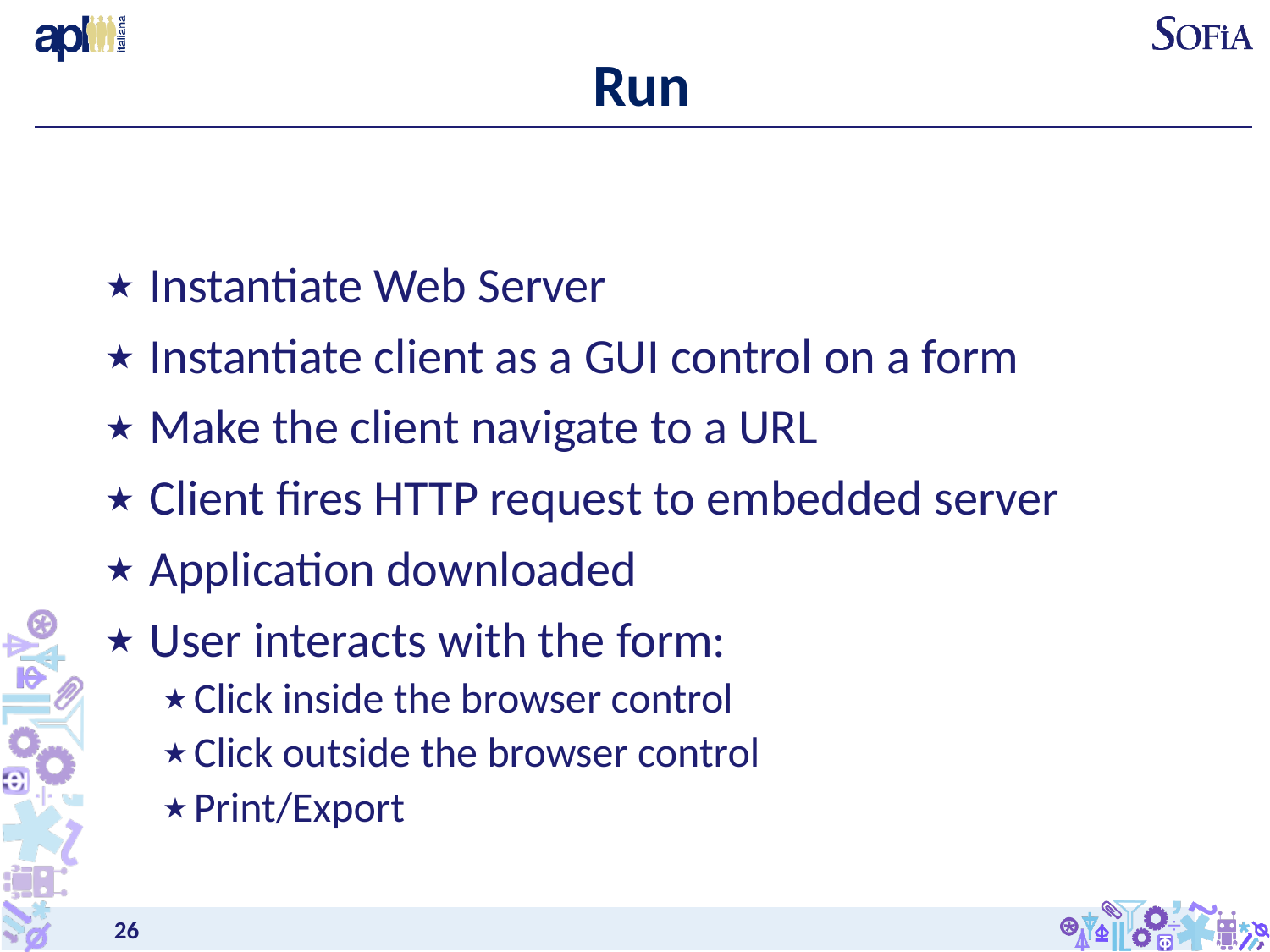

# Run
Instantiate Web Server
Instantiate client as a GUI control on a form
Make the client navigate to a URL
Client fires HTTP request to embedded server
Application downloaded
User interacts with the form:
Click inside the browser control
Click outside the browser control
Print/Export